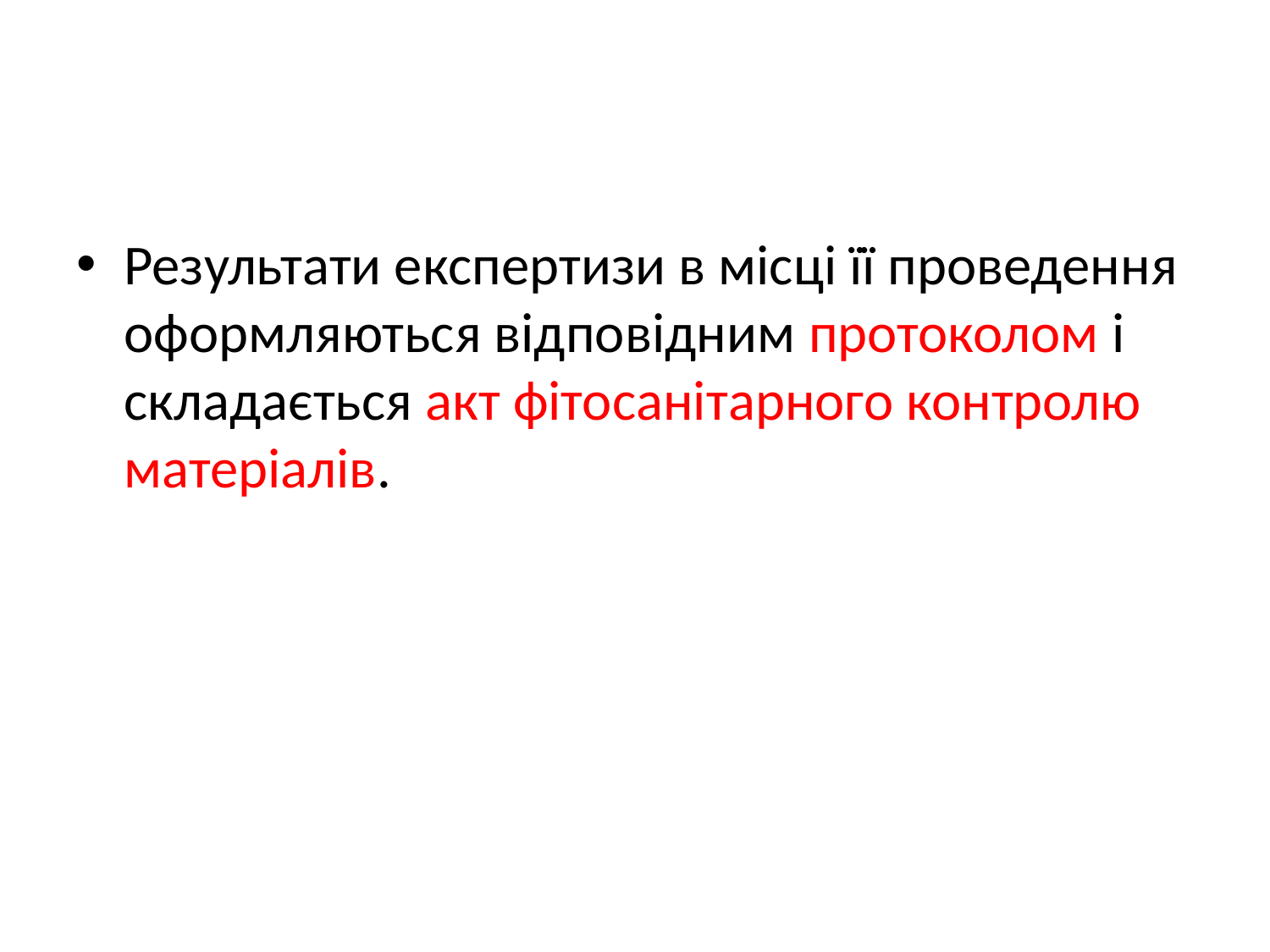

#
Результати експертизи в місці її проведення оформляються відповідним протоколом і складається акт фітосанітарного контролю матеріалів.